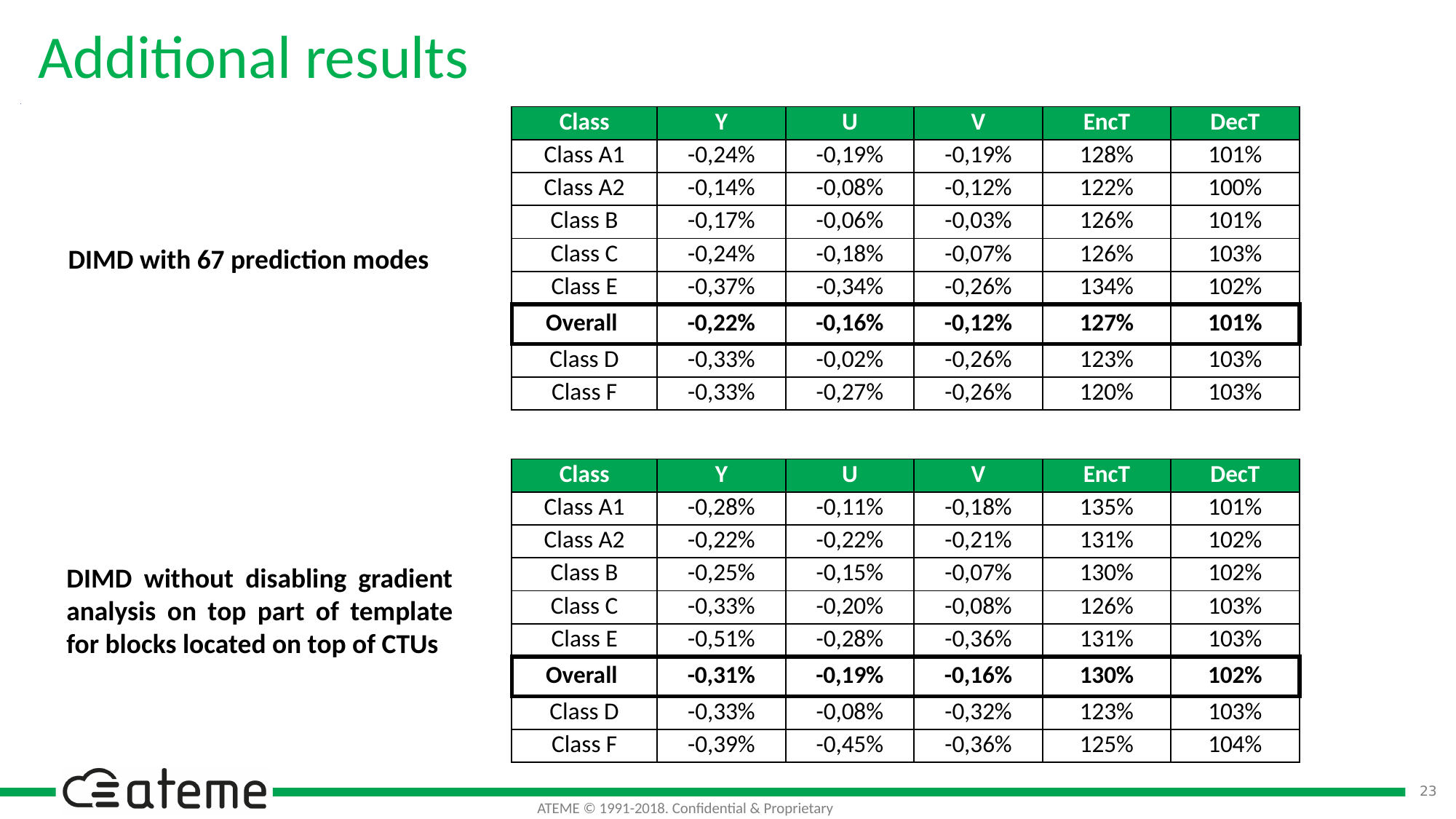

# Additional results
| Class | Y | U | V | EncT | DecT |
| --- | --- | --- | --- | --- | --- |
| Class A1 | -0,24% | -0,19% | -0,19% | 128% | 101% |
| Class A2 | -0,14% | -0,08% | -0,12% | 122% | 100% |
| Class B | -0,17% | -0,06% | -0,03% | 126% | 101% |
| Class C | -0,24% | -0,18% | -0,07% | 126% | 103% |
| Class E | -0,37% | -0,34% | -0,26% | 134% | 102% |
| Overall | -0,22% | -0,16% | -0,12% | 127% | 101% |
| Class D | -0,33% | -0,02% | -0,26% | 123% | 103% |
| Class F | -0,33% | -0,27% | -0,26% | 120% | 103% |
DIMD with 67 prediction modes
| Class | Y | U | V | EncT | DecT |
| --- | --- | --- | --- | --- | --- |
| Class A1 | -0,28% | -0,11% | -0,18% | 135% | 101% |
| Class A2 | -0,22% | -0,22% | -0,21% | 131% | 102% |
| Class B | -0,25% | -0,15% | -0,07% | 130% | 102% |
| Class C | -0,33% | -0,20% | -0,08% | 126% | 103% |
| Class E | -0,51% | -0,28% | -0,36% | 131% | 103% |
| Overall | -0,31% | -0,19% | -0,16% | 130% | 102% |
| Class D | -0,33% | -0,08% | -0,32% | 123% | 103% |
| Class F | -0,39% | -0,45% | -0,36% | 125% | 104% |
DIMD without disabling gradient analysis on top part of template for blocks located on top of CTUs